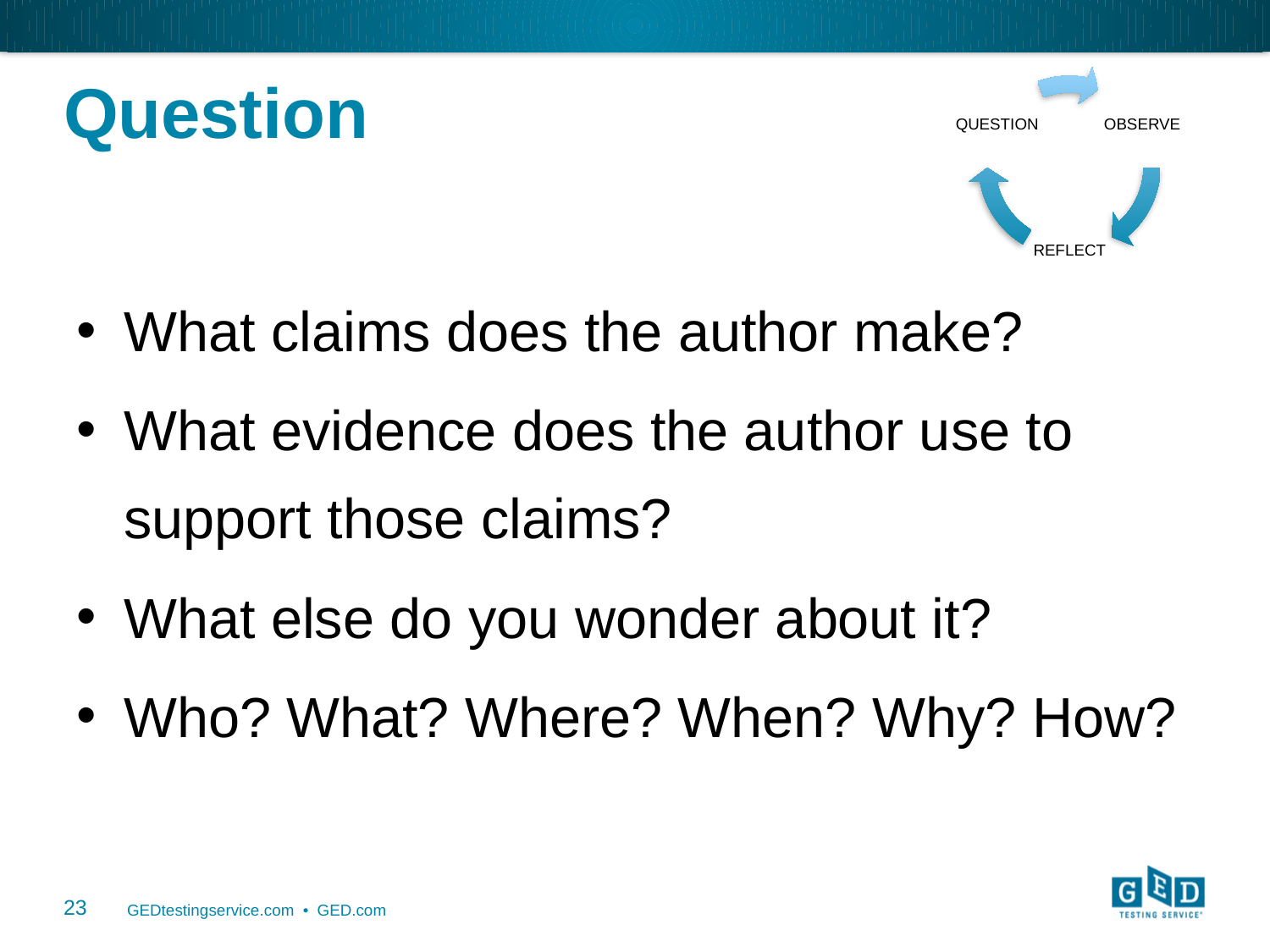

OBSERVE
REFLECT
QUESTION
# Question
What claims does the author make?
What evidence does the author use to support those claims?
What else do you wonder about it?
Who? What? Where? When? Why? How?
23